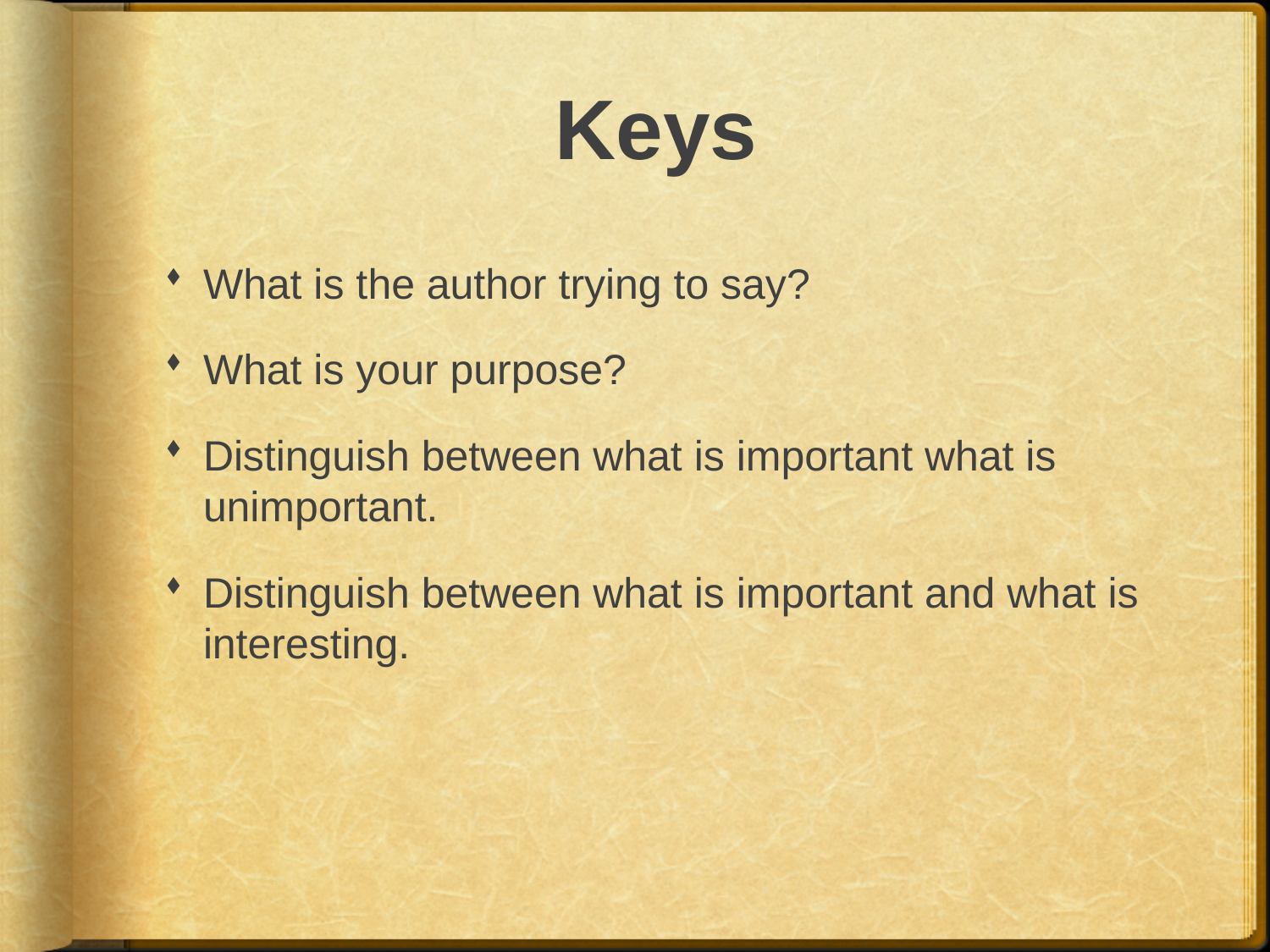

# Keys
What is the author trying to say?
What is your purpose?
Distinguish between what is important what is unimportant.
Distinguish between what is important and what is interesting.